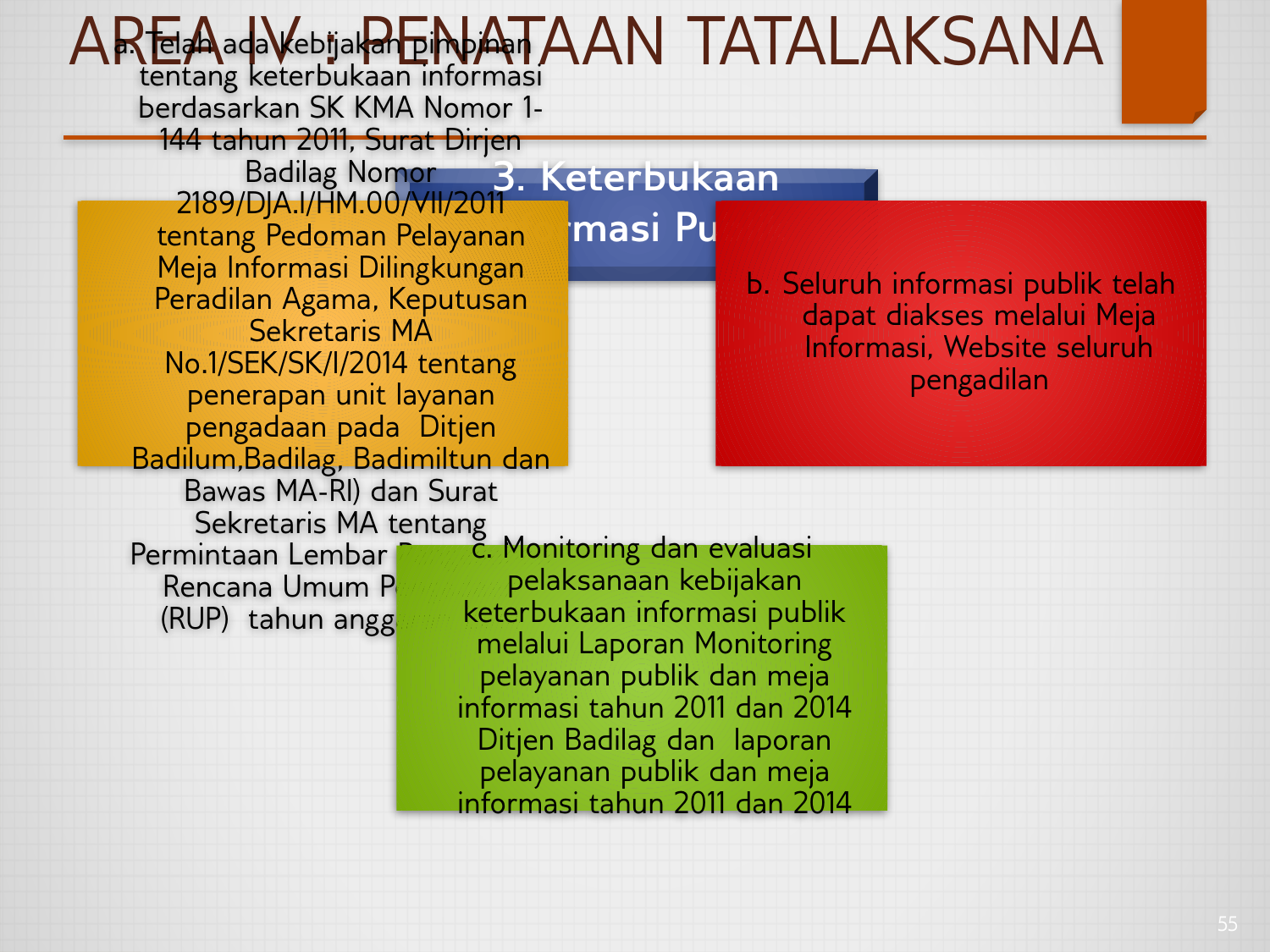

# AREA IV : PENATAAN TATALAKSANA
3. Keterbukaan Informasi Publik

55